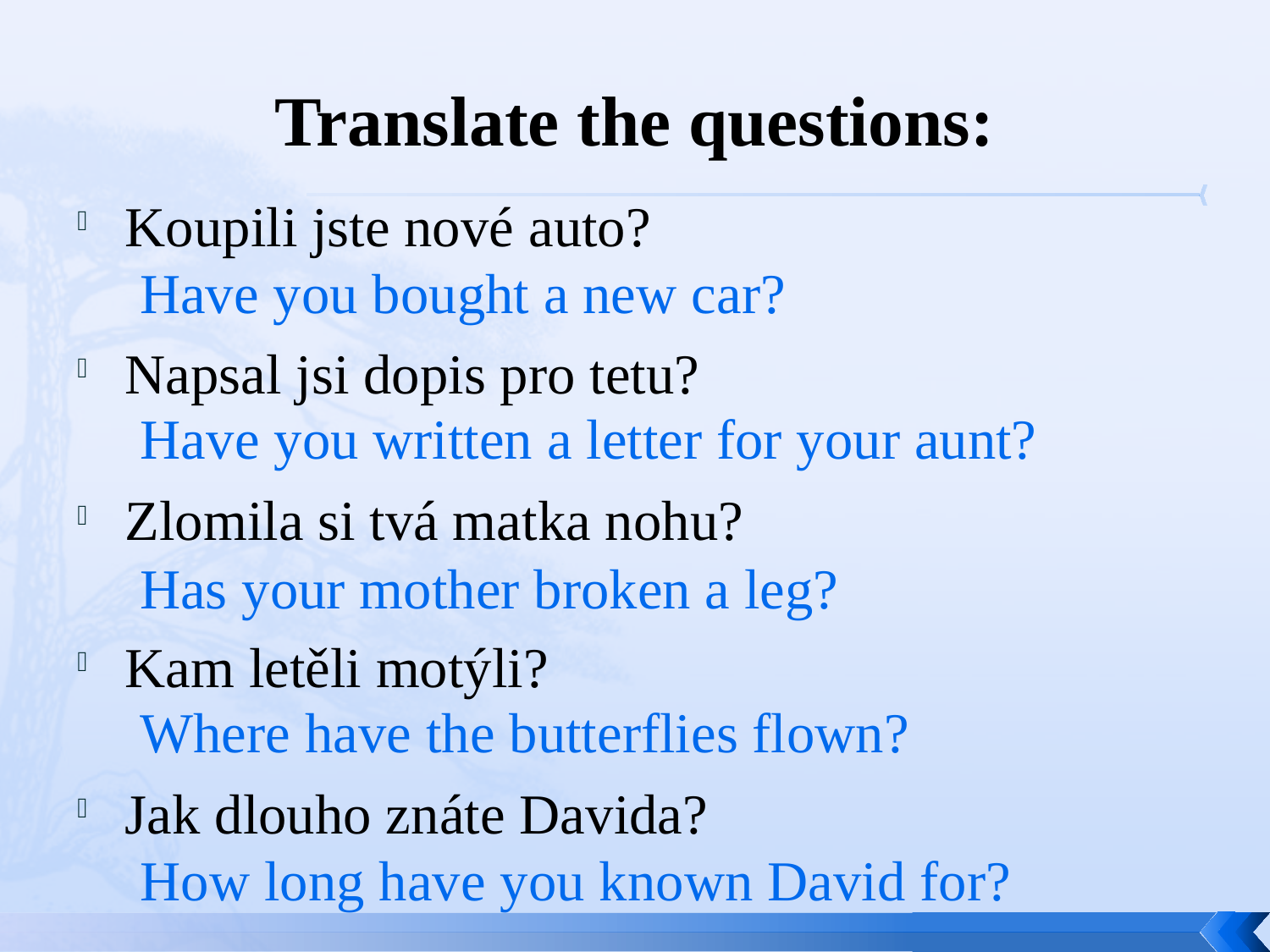

# Translate the questions:
Koupili jste nové auto?
Napsal jsi dopis pro tetu?
Zlomila si tvá matka nohu?
Kam letěli motýli?
Jak dlouho znáte Davida?

Have you bought a new car?
Have you written a letter for your aunt?
Has your mother broken a leg?
Where have the butterflies flown?
How long have you known David for?